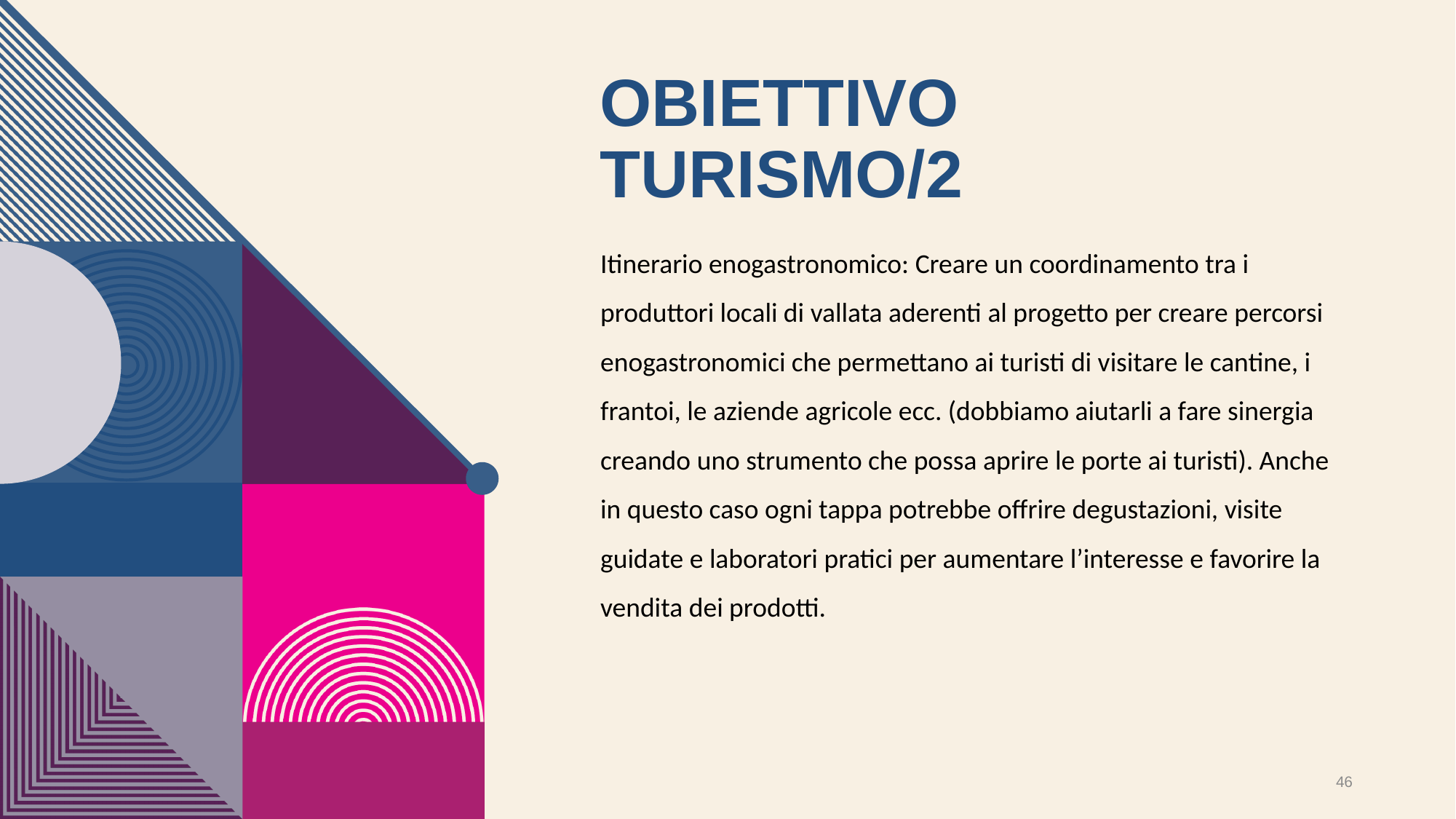

# Obiettivo turismo/2
Itinerario enogastronomico: Creare un coordinamento tra i produttori locali di vallata aderenti al progetto per creare percorsi enogastronomici che permettano ai turisti di visitare le cantine, i frantoi, le aziende agricole ecc. (dobbiamo aiutarli a fare sinergia creando uno strumento che possa aprire le porte ai turisti). Anche in questo caso ogni tappa potrebbe offrire degustazioni, visite guidate e laboratori pratici per aumentare l’interesse e favorire la vendita dei prodotti.

46